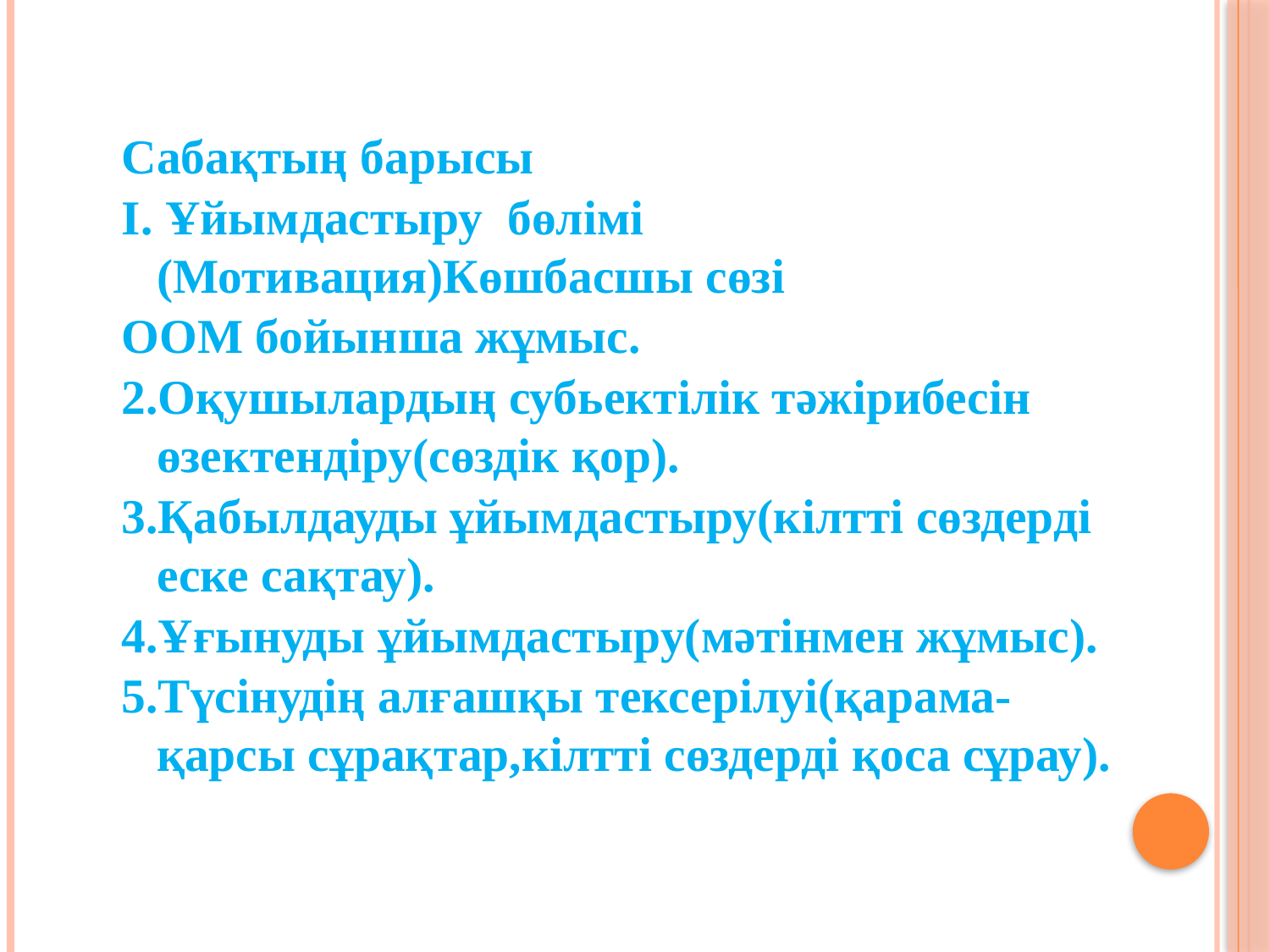

Сабақтың барысы
І. Ұйымдастыру  бөлімі (Мотивация)Көшбасшы сөзі
ООМ бойынша жұмыс.
2.Оқушылардың субьектілік тәжірибесін өзектендіру(сөздік қор).
3.Қабылдауды ұйымдастыру(кілтті сөздерді еске сақтау).
4.Ұғынуды ұйымдастыру(мәтінмен жұмыс).
5.Түсінудің алғашқы тексерілуі(қарама-қарсы сұрақтар,кілтті сөздерді қоса сұрау).